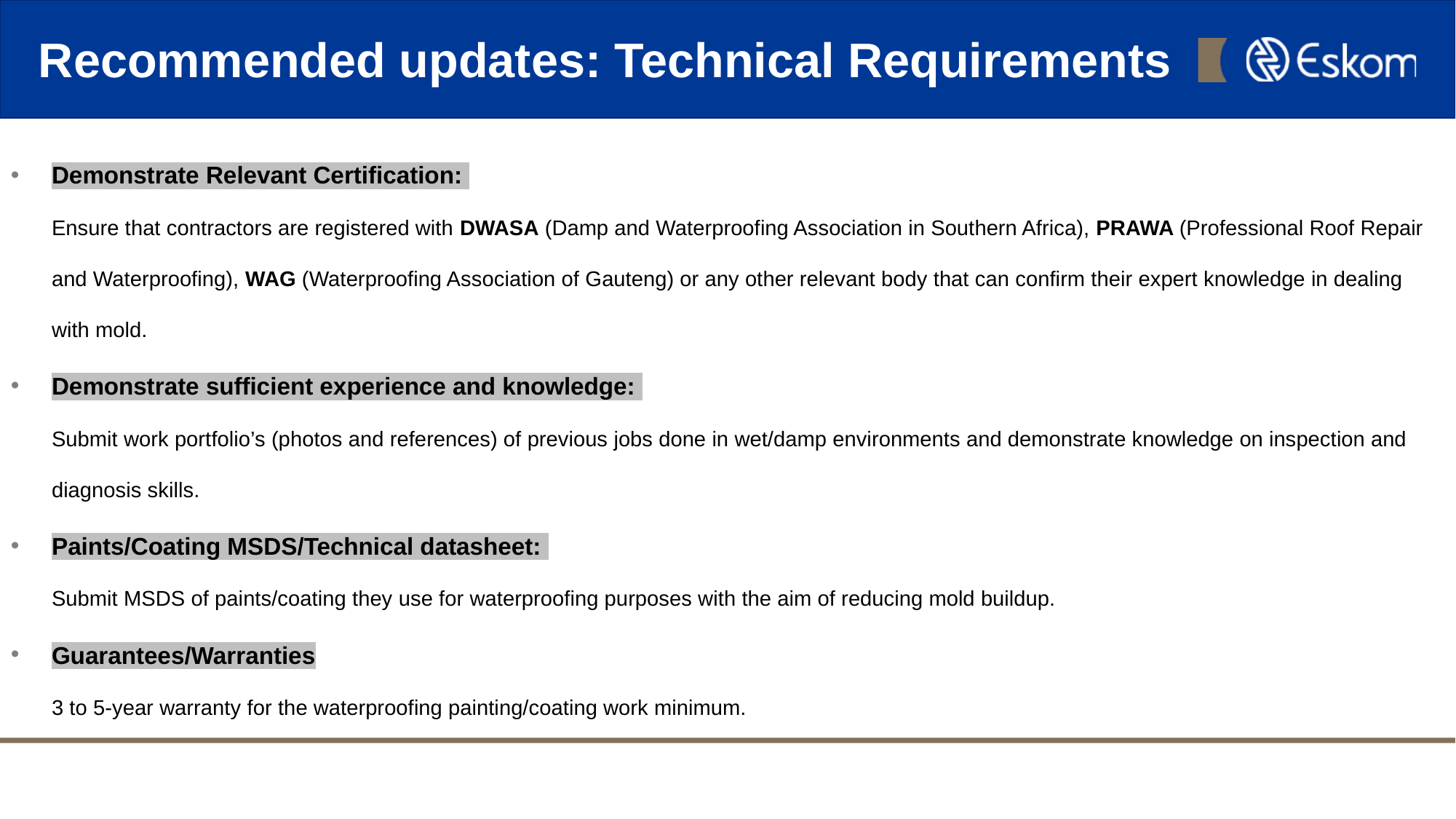

Recommended updates: Technical Requirements
Demonstrate Relevant Certification:
Ensure that contractors are registered with DWASA (Damp and Waterproofing Association in Southern Africa), PRAWA (Professional Roof Repair and Waterproofing), WAG (Waterproofing Association of Gauteng) or any other relevant body that can confirm their expert knowledge in dealing with mold.
Demonstrate sufficient experience and knowledge:
Submit work portfolio’s (photos and references) of previous jobs done in wet/damp environments and demonstrate knowledge on inspection and diagnosis skills.
Paints/Coating MSDS/Technical datasheet:
Submit MSDS of paints/coating they use for waterproofing purposes with the aim of reducing mold buildup.
Guarantees/Warranties
3 to 5-year warranty for the waterproofing painting/coating work minimum.